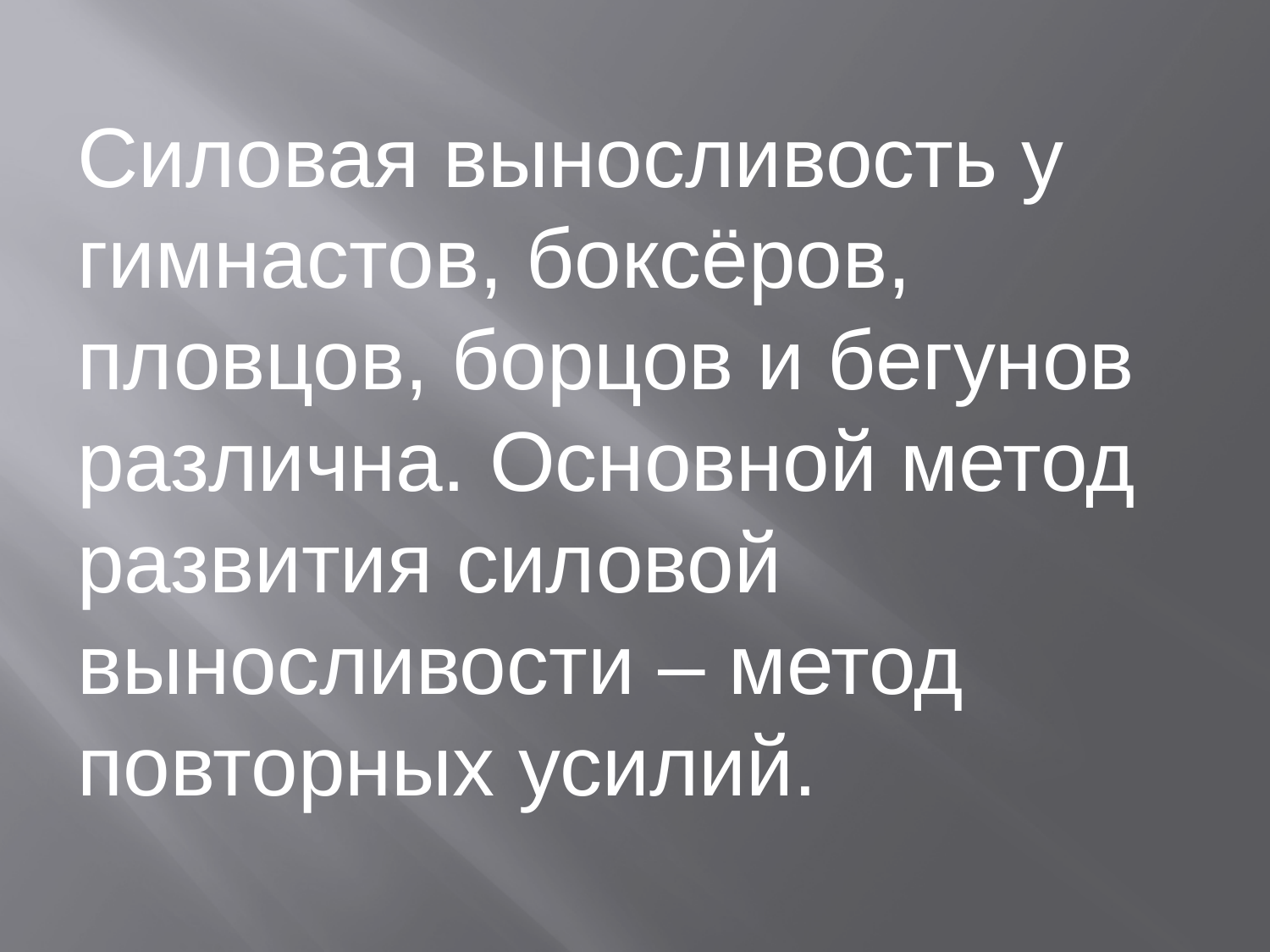

Силовая выносливость у гимнастов, боксёров, пловцов, борцов и бегунов различна. Ocновной метод развития силовой выносливости – метод повторных усилий.